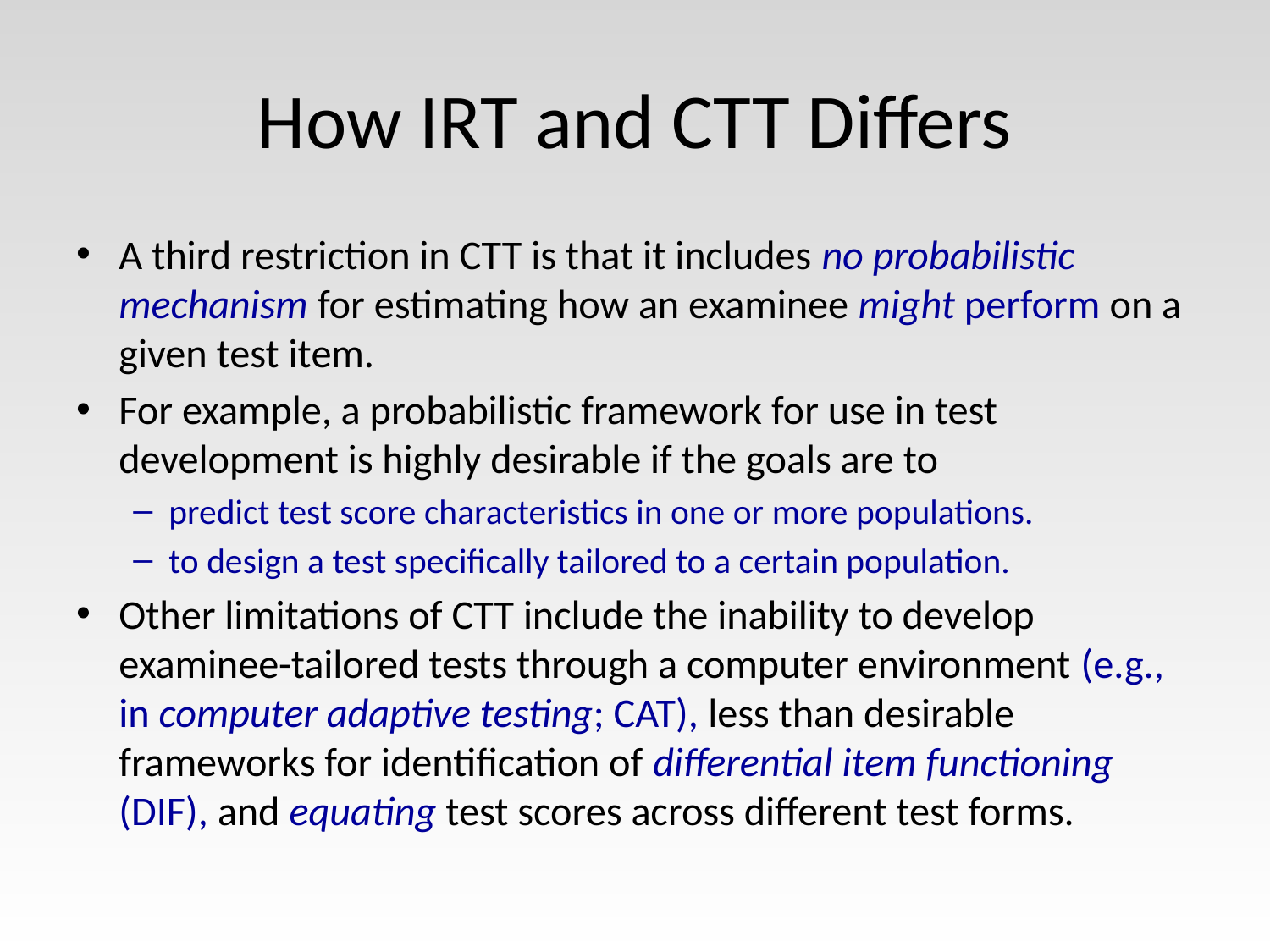

# How IRT and CTT Differs
A third restriction in CTT is that it includes no probabilistic mechanism for estimating how an examinee might perform on a given test item.
For example, a probabilistic framework for use in test development is highly desirable if the goals are to
predict test score characteristics in one or more populations.
to design a test specifically tailored to a certain population.
Other limitations of CTT include the inability to develop examinee-tailored tests through a computer environment (e.g., in computer adaptive testing; CAT), less than desirable frameworks for identification of differential item functioning (DIF), and equating test scores across different test forms.